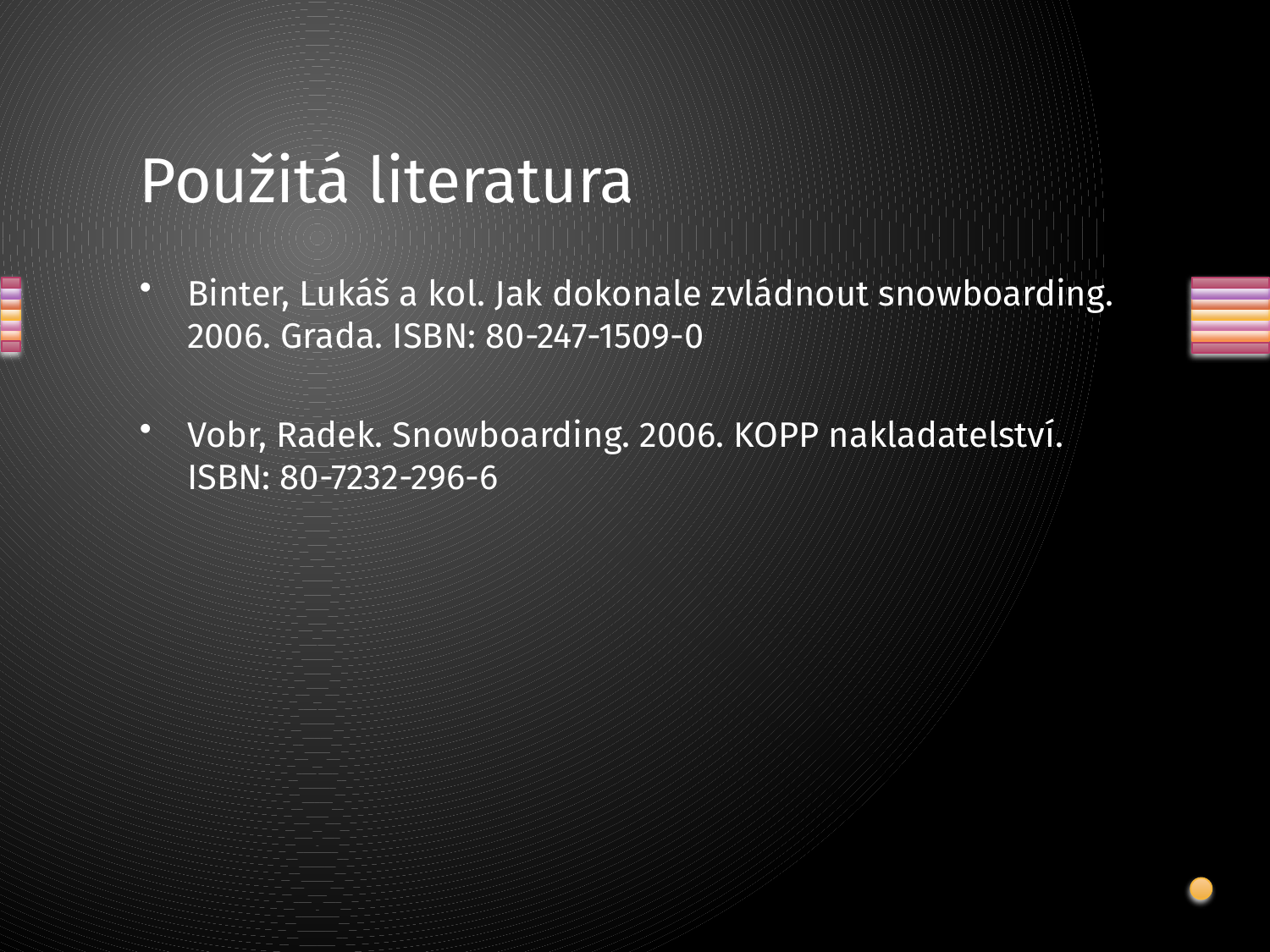

# Použitá literatura
Binter, Lukáš a kol. Jak dokonale zvládnout snowboarding. 2006. Grada. ISBN: 80-247-1509-0

Vobr, Radek. Snowboarding. 2006. KOPP nakladatelství. ISBN: 80-7232-296-6